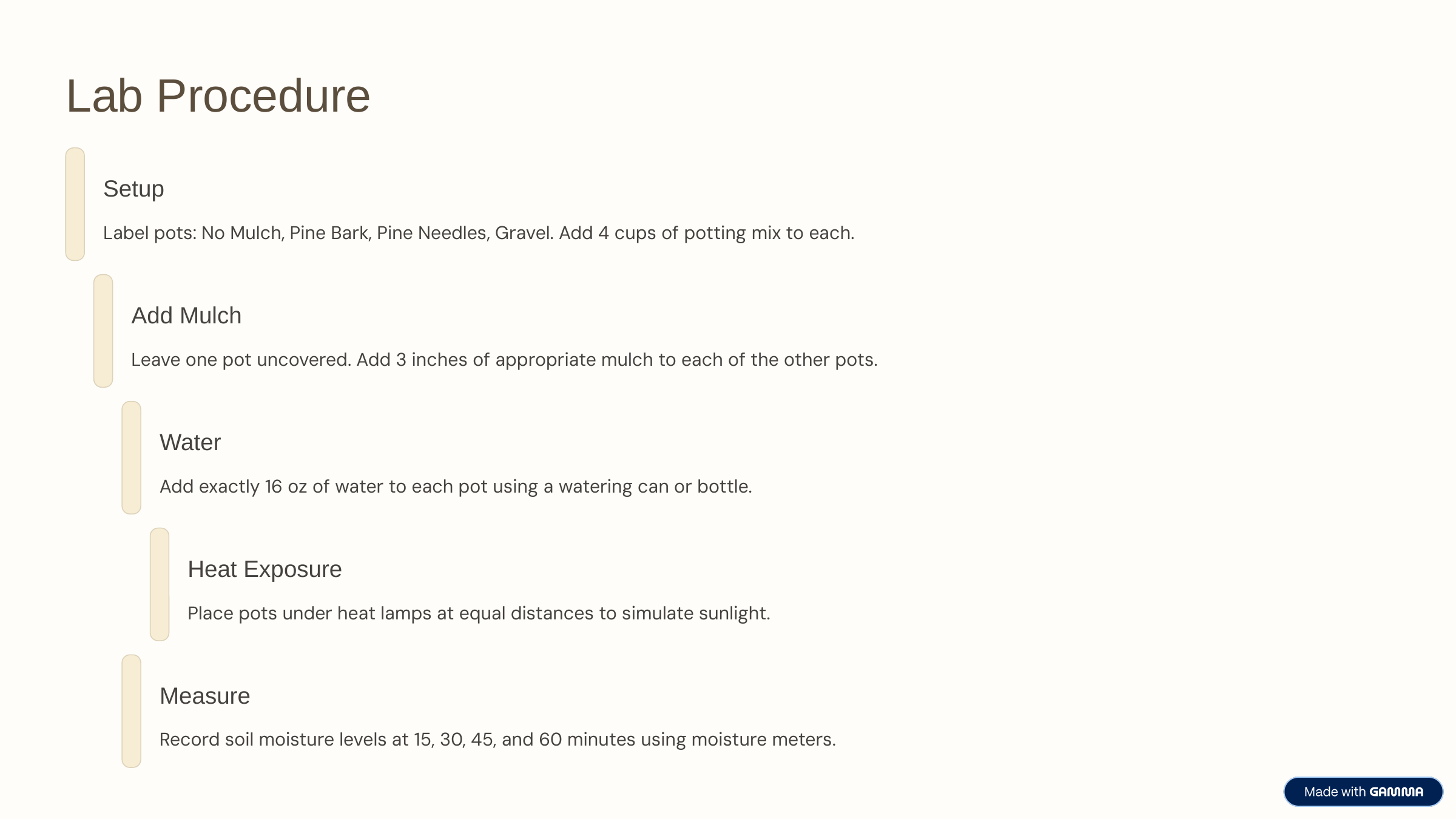

Lab Procedure

Setup
Label pots: No Mulch, Pine Bark, Pine Needles, Gravel. Add 4 cups of potting mix to each.

Add Mulch
Leave one pot uncovered. Add 3 inches of appropriate mulch to each of the other pots.

Water
Add exactly 16 oz of water to each pot using a watering can or bottle.

Heat Exposure
Place pots under heat lamps at equal distances to simulate sunlight.

Measure
Record soil moisture levels at 15, 30, 45, and 60 minutes using moisture meters.